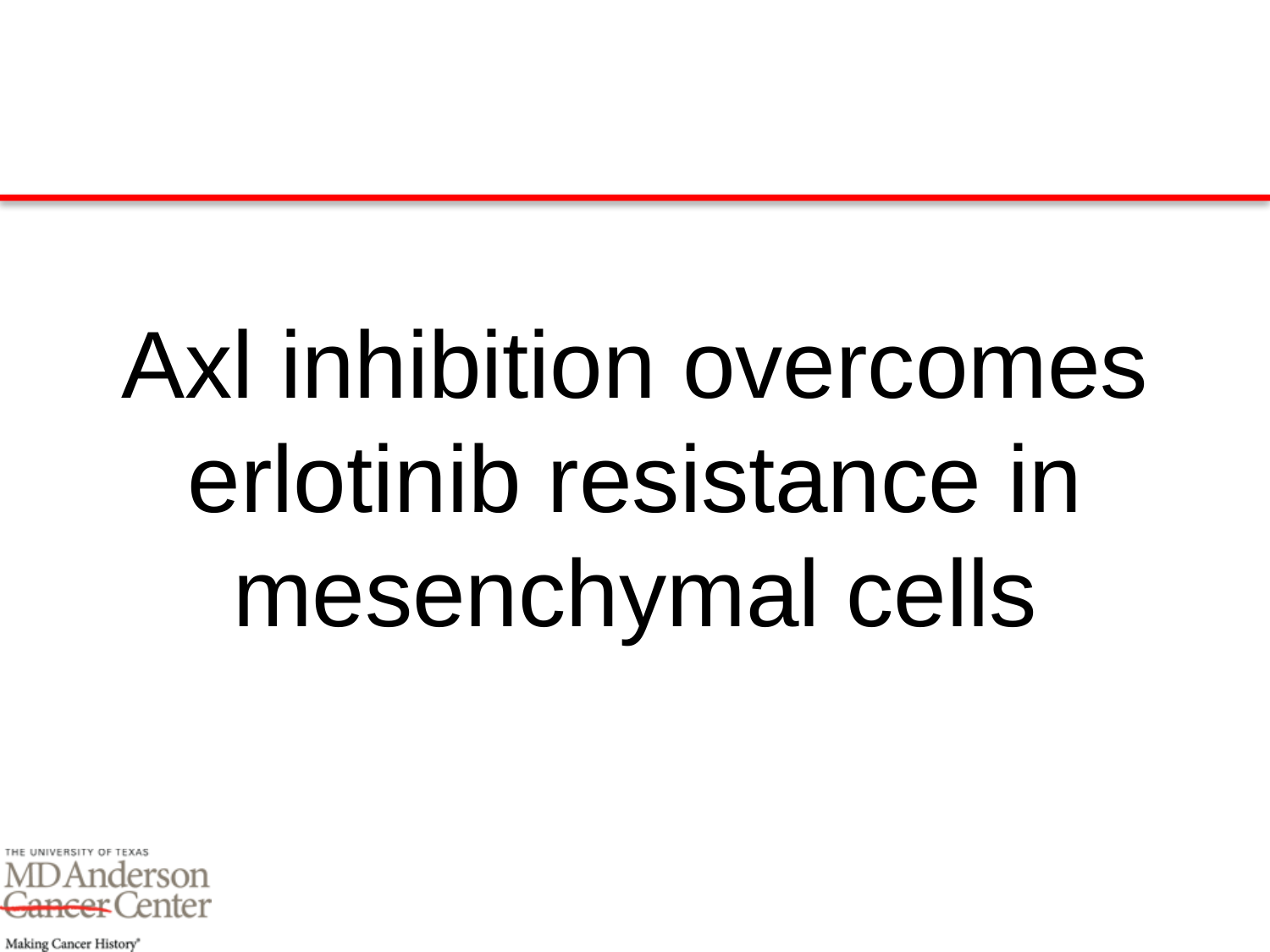

Axl inhibition overcomes erlotinib resistance in mesenchymal cells